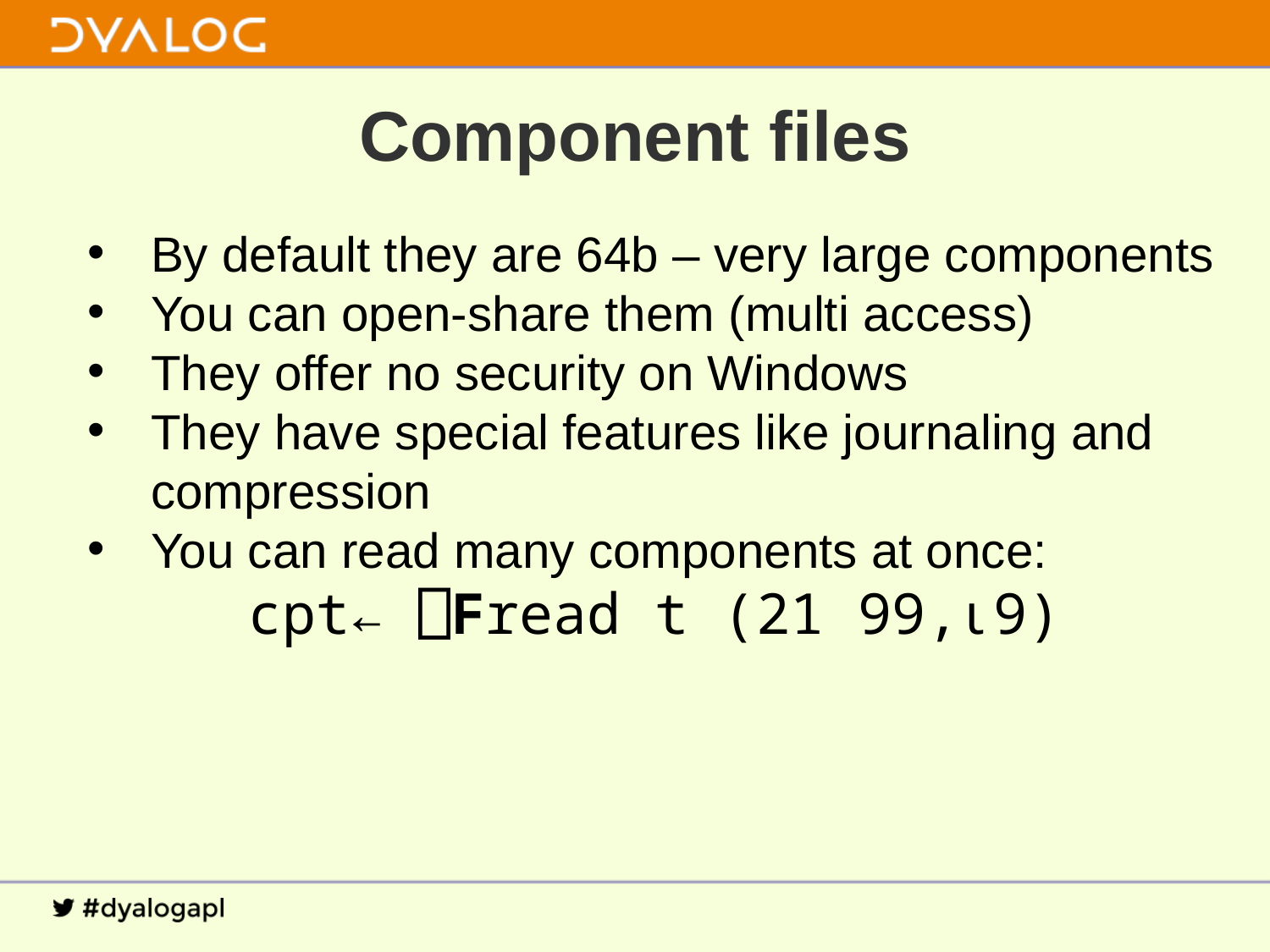

# Component files
By default they are 64b – very large components
You can open-share them (multi access)
They offer no security on Windows
They have special features like journaling and compression
You can read many components at once:
	 cpt← ⎕Fread t (21 99,⍳9)